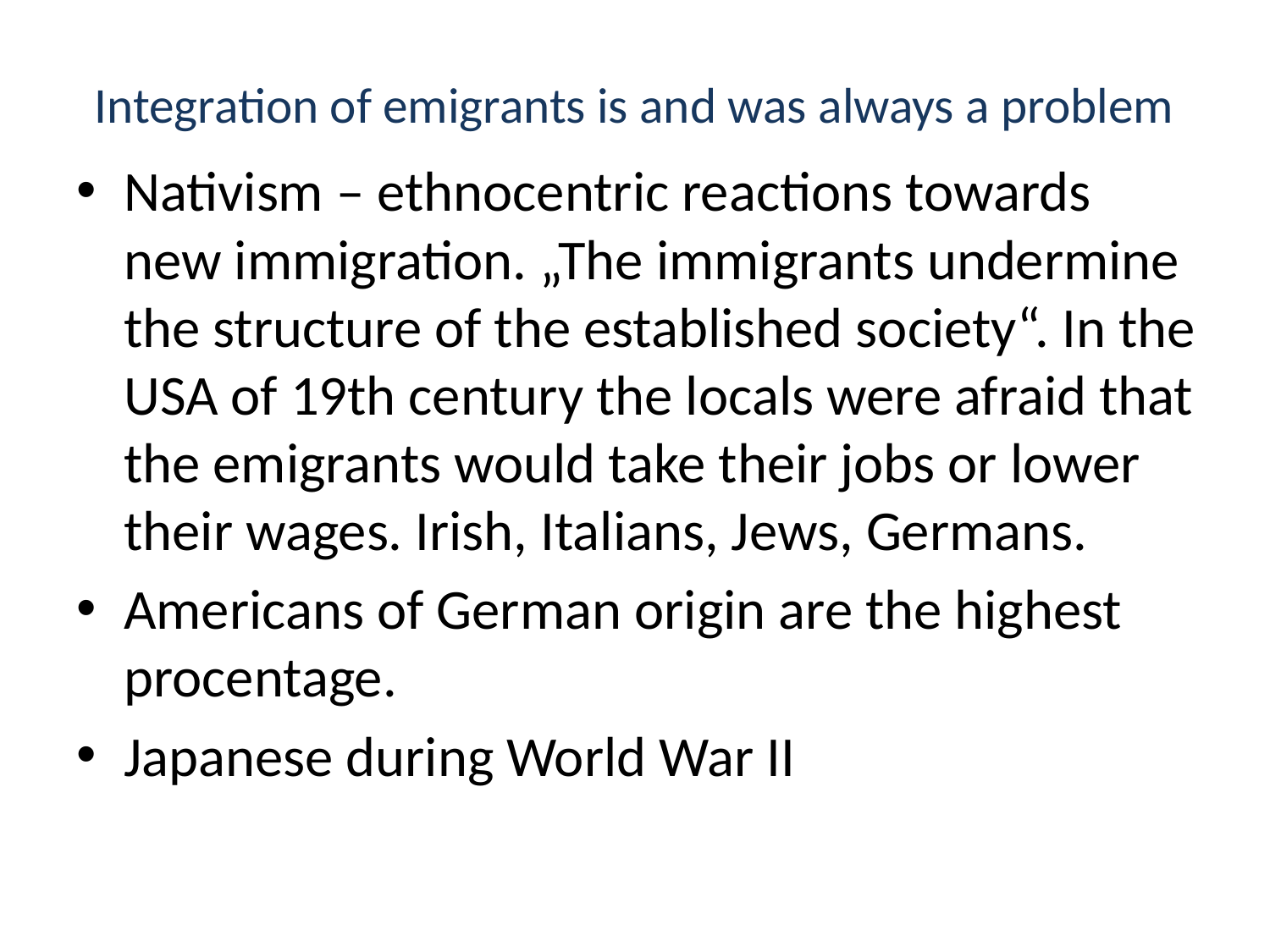

# Integration of emigrants is and was always a problem
Nativism – ethnocentric reactions towards new immigration. „The immigrants undermine the structure of the established society“. In the USA of 19th century the locals were afraid that the emigrants would take their jobs or lower their wages. Irish, Italians, Jews, Germans.
Americans of German origin are the highest procentage.
Japanese during World War II